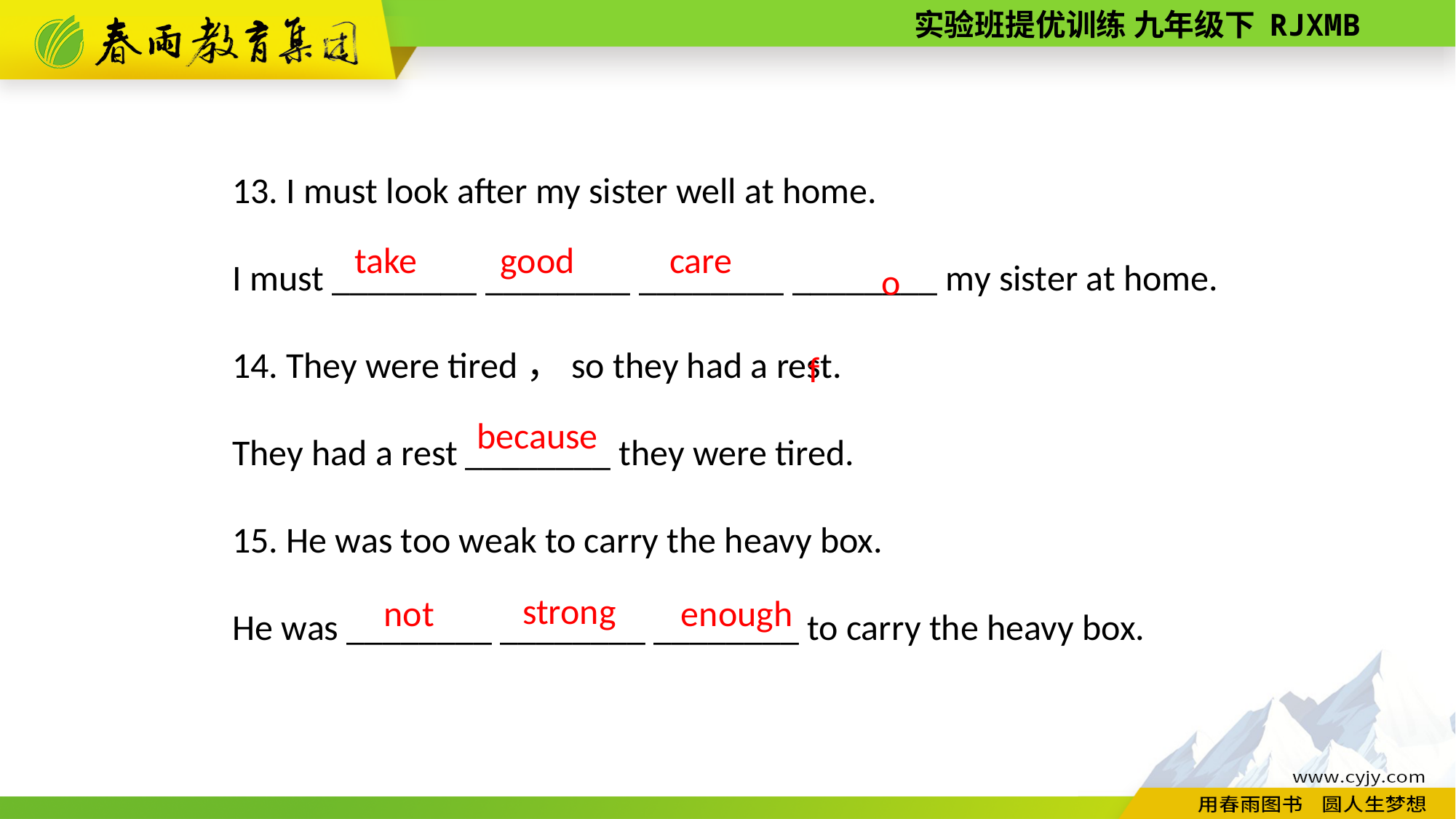

13. I must look after my sister well at home.
I must ________ ________ ________ ________ my sister at home.
14. They were tired，so they had a rest.
They had a rest ________ they were tired.
15. He was too weak to carry the heavy box.
He was ________ ________ ________ to carry the heavy box.
of
care
good
take
because
strong
enough
not